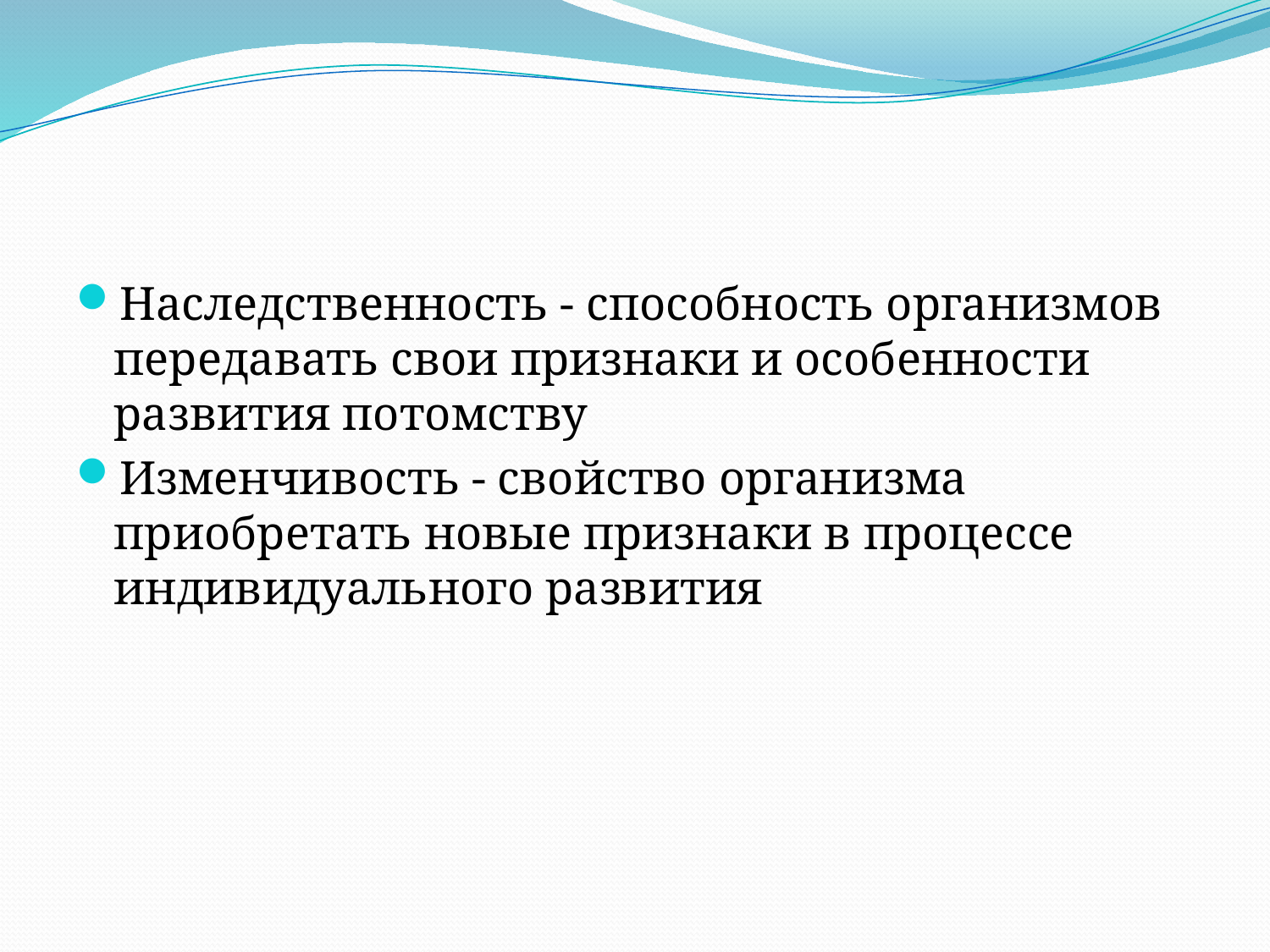

#
Наследственность - способность организмов передавать свои признаки и особенности развития потомству
Изменчивость - свойство организма приобретать новые признаки в процессе индивидуального развития